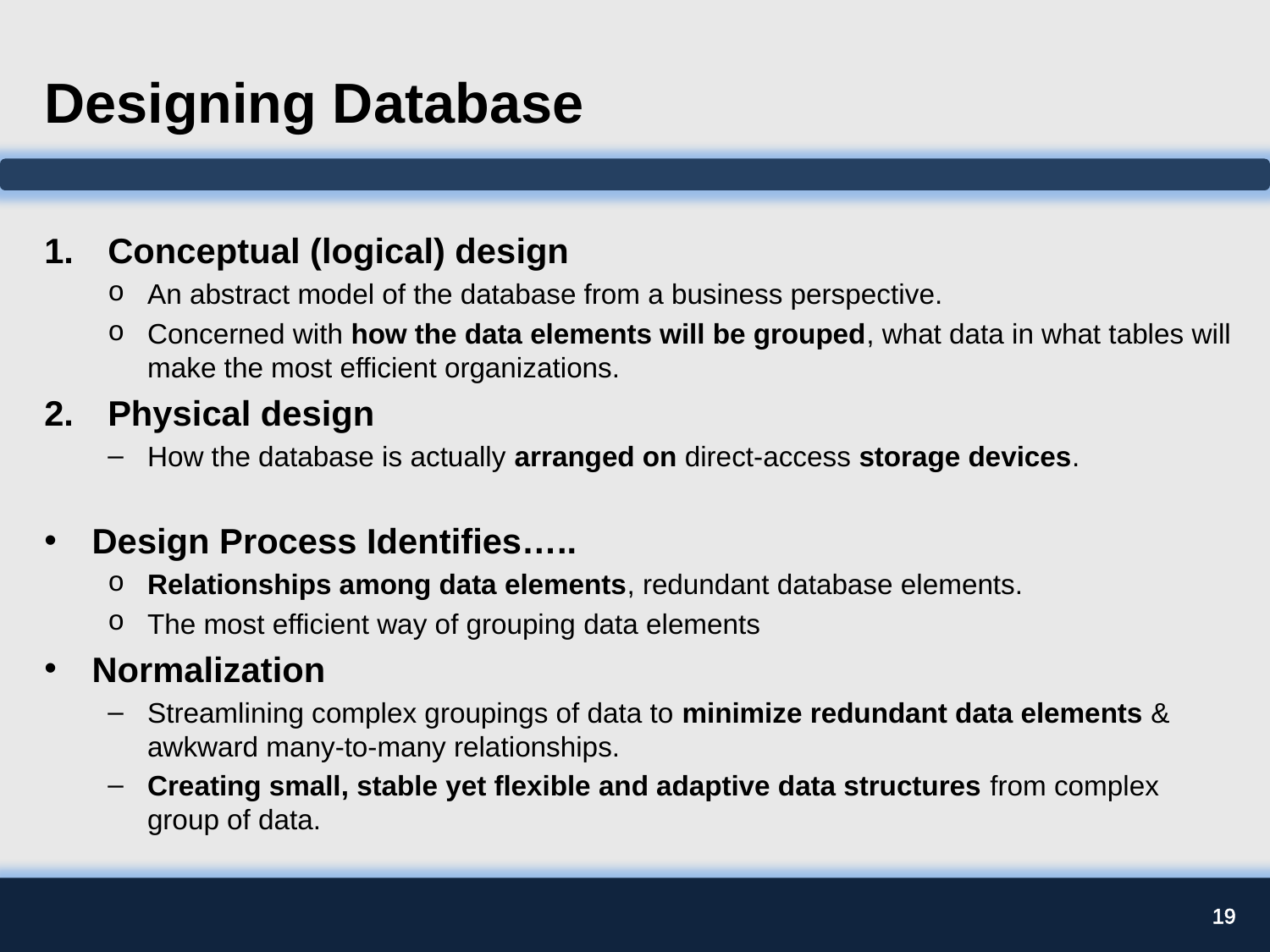

# Designing Database
Conceptual (logical) design
An abstract model of the database from a business perspective.
Concerned with how the data elements will be grouped, what data in what tables will make the most efficient organizations.
Physical design
How the database is actually arranged on direct-access storage devices.

Design Process Identifies…..
Relationships among data elements, redundant database elements.
The most efficient way of grouping data elements
Normalization
Streamlining complex groupings of data to minimize redundant data elements & awkward many-to-many relationships.
Creating small, stable yet flexible and adaptive data structures from complex group of data.
19